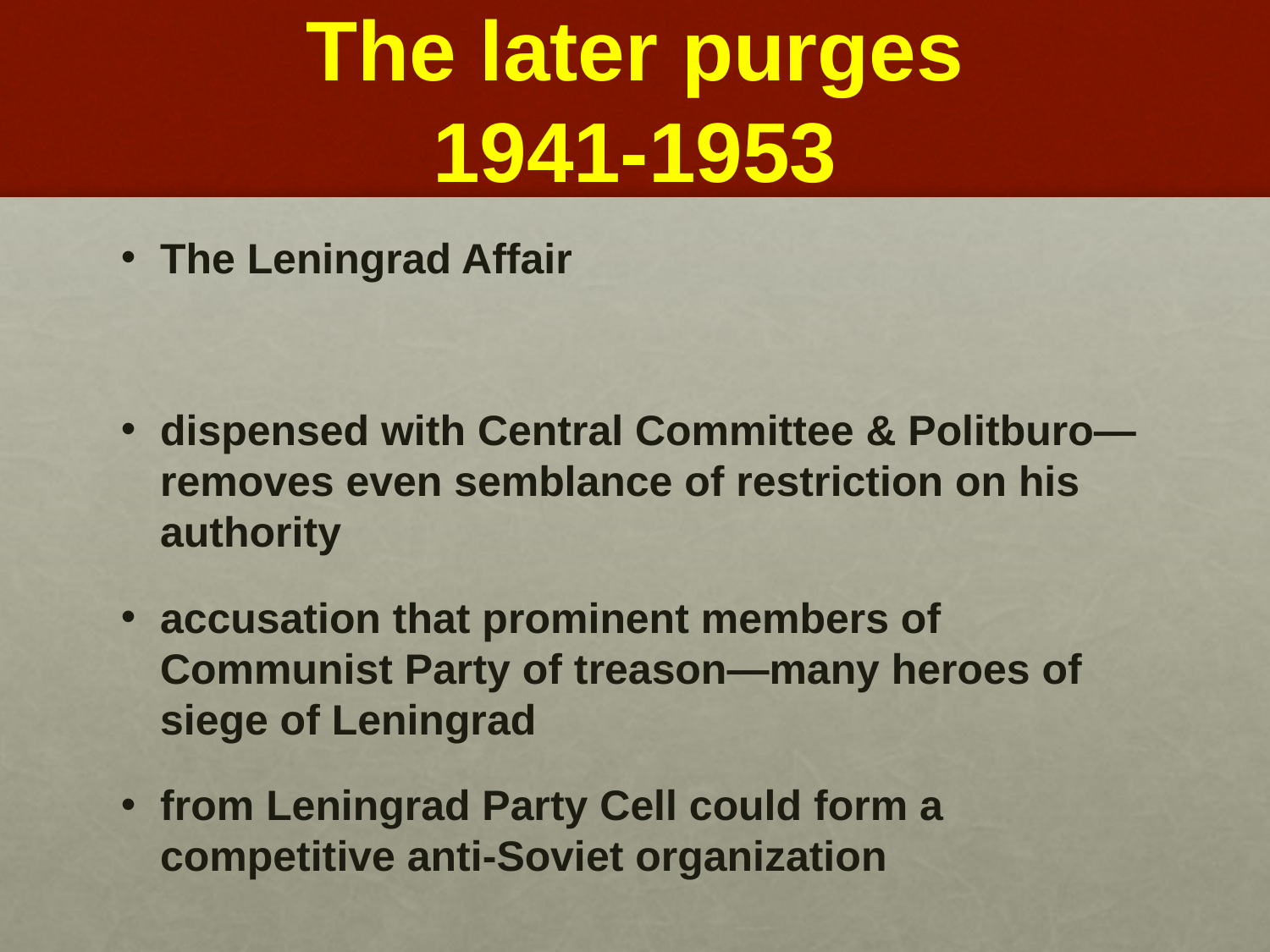

# The later purges 1941-1953
The Leningrad Affair

dispensed with Central Committee & Politburo—removes even semblance of restriction on his authority
accusation that prominent members of Communist Party of treason—many heroes of siege of Leningrad
from Leningrad Party Cell could form a competitive anti-Soviet organization